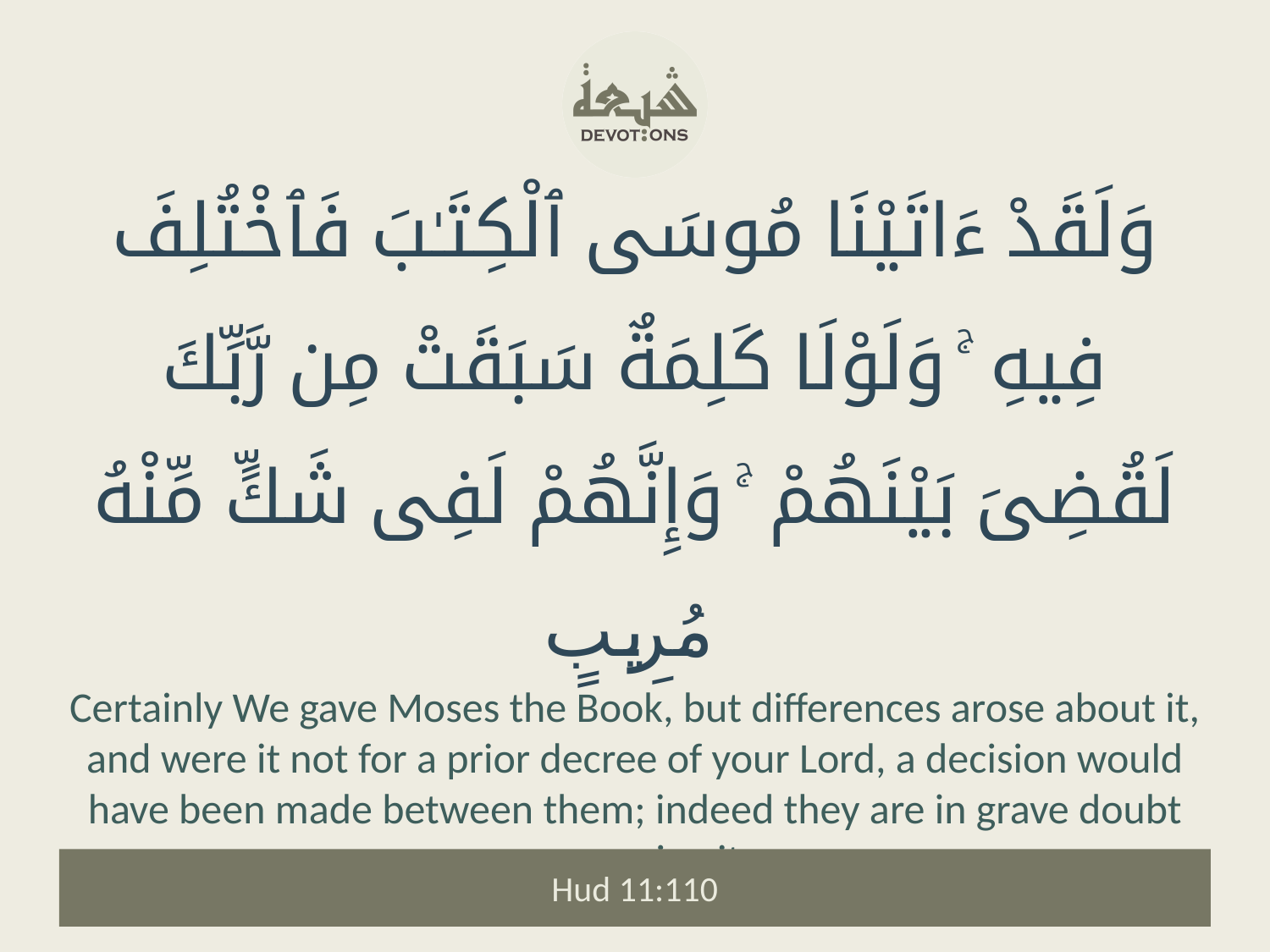

وَلَقَدْ ءَاتَيْنَا مُوسَى ٱلْكِتَـٰبَ فَٱخْتُلِفَ فِيهِ ۚ وَلَوْلَا كَلِمَةٌ سَبَقَتْ مِن رَّبِّكَ لَقُضِىَ بَيْنَهُمْ ۚ وَإِنَّهُمْ لَفِى شَكٍّ مِّنْهُ مُرِيبٍ
Certainly We gave Moses the Book, but differences arose about it, and were it not for a prior decree of your Lord, a decision would have been made between them; indeed they are in grave doubt concerning it.
Hud 11:110